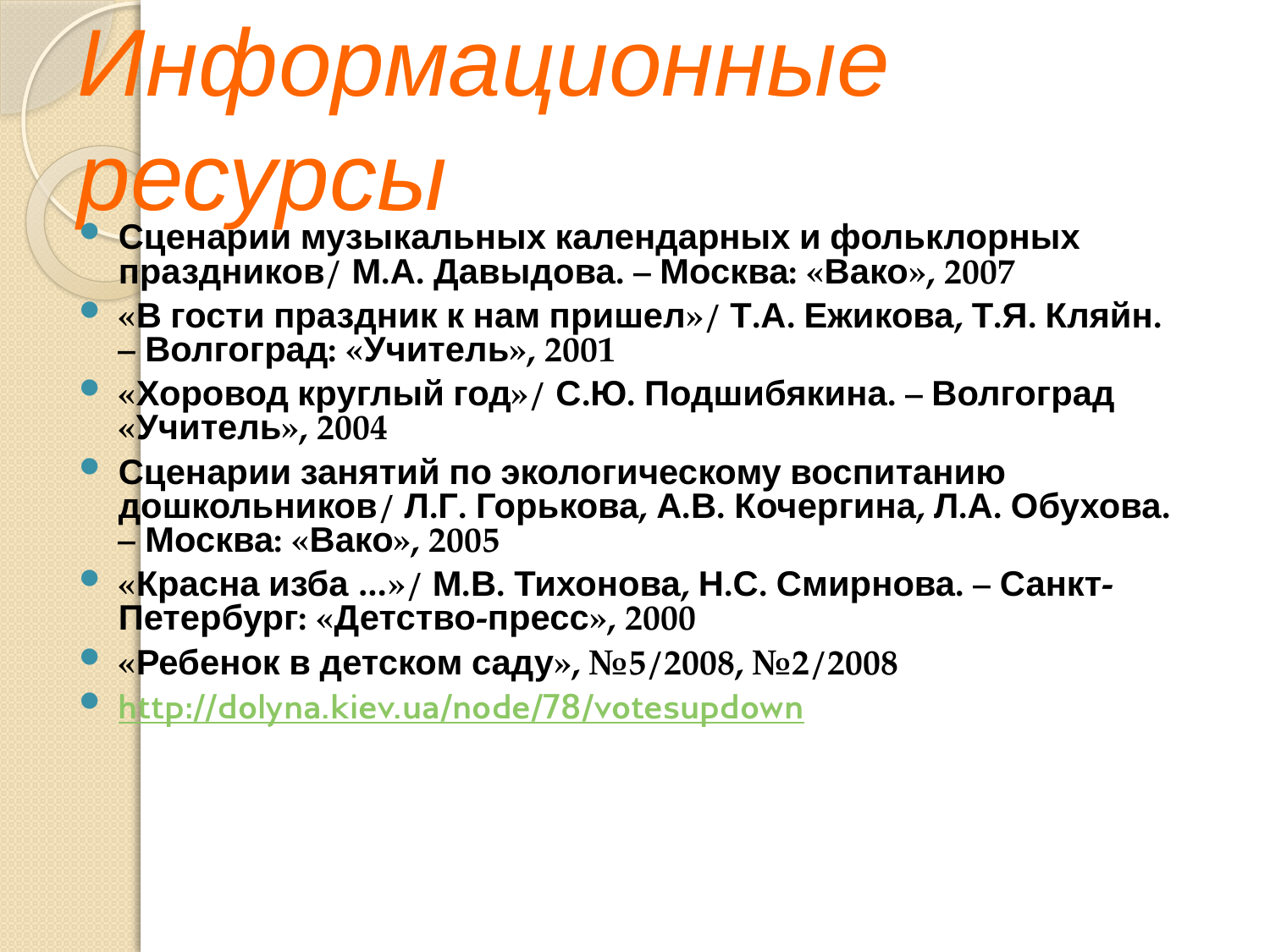

# Информационные ресурсы
Сценарии музыкальных календарных и фольклорных праздников/ М.А. Давыдова. – Москва: «Вако», 2007
«В гости праздник к нам пришел»/ Т.А. Ежикова, Т.Я. Кляйн. – Волгоград: «Учитель», 2001
«Хоровод круглый год»/ С.Ю. Подшибякина. – Волгоград «Учитель», 2004
Сценарии занятий по экологическому воспитанию дошкольников/ Л.Г. Горькова, А.В. Кочергина, Л.А. Обухова. – Москва: «Вако», 2005
«Красна изба …»/ М.В. Тихонова, Н.С. Смирнова. – Санкт-Петербург: «Детство-пресс», 2000
«Ребенок в детском саду», №5/2008, №2/2008
http://dolyna.kiev.ua/node/78/votesupdown